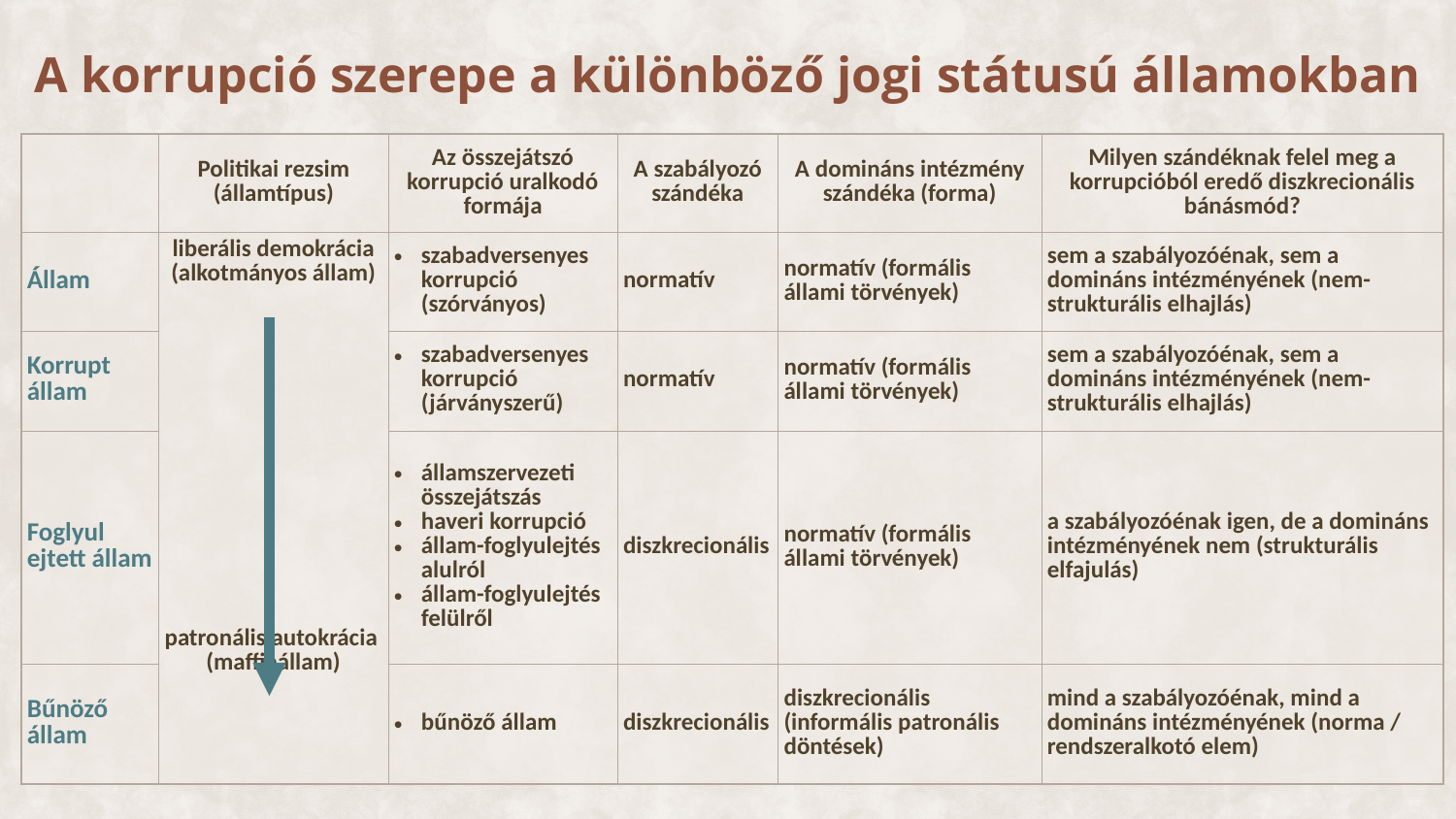

# A korrupció szerepe a különböző jogi státusú államokban
|  | Politikai rezsim (államtípus) | Az összejátszó korrupció uralkodó formája | A szabályozó szándéka | A domináns intézmény szándéka (forma) | Milyen szándéknak felel meg a korrupcióból eredő diszkrecionális bánásmód? |
| --- | --- | --- | --- | --- | --- |
| Állam | liberális demokrácia (alkotmányos állam)                     patronális autokrácia (maffiaállam) | szabadversenyes korrupció (szórványos) | normatív | normatív (formális állami törvények) | sem a szabályozóénak, sem a domináns intézményének (nem-strukturális elhajlás) |
| Korrupt állam |  | szabadversenyes korrupció (járványszerű) | normatív | normatív (formális állami törvények) | sem a szabályozóénak, sem a domináns intézményének (nem-strukturális elhajlás) |
| Foglyul ejtett állam |  | államszervezeti összejátszás haveri korrupció állam-foglyulejtés alulról állam-foglyulejtés felülről | diszkrecionális | normatív (formális állami törvények) | a szabályozóénak igen, de a domináns intézményének nem (strukturális elfajulás) |
| Bűnöző állam |  | bűnöző állam | diszkrecionális | diszkrecionális (informális patronális döntések) | mind a szabályozóénak, mind a domináns intézményének (norma / rendszeralkotó elem) |